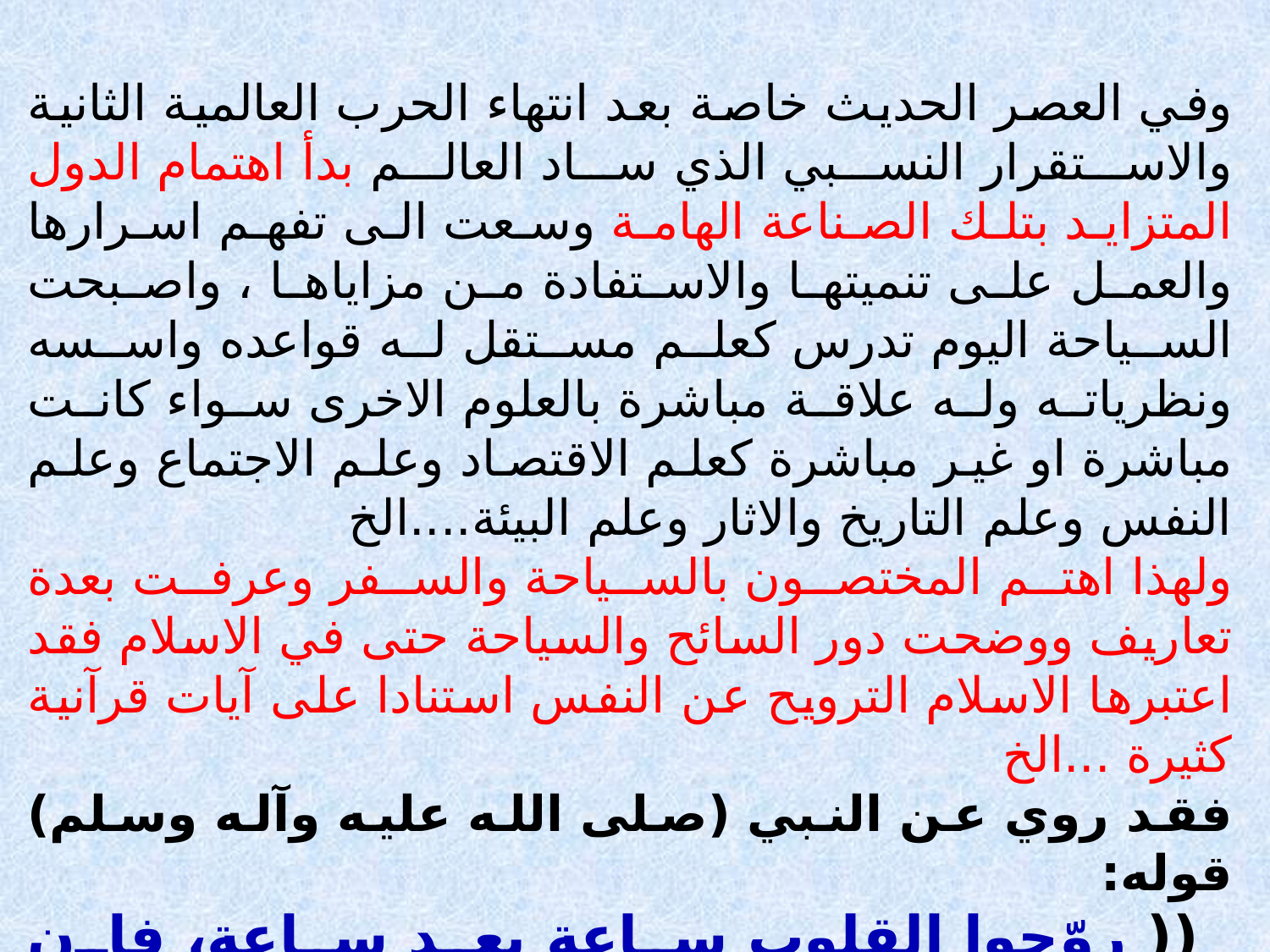

وفي العصر الحديث خاصة بعد انتهاء الحرب العالمية الثانية والاستقرار النسبي الذي ساد العالم بدأ اهتمام الدول المتزايد بتلك الصناعة الهامة وسعت الى تفهم اسرارها والعمل على تنميتها والاستفادة من مزاياها ، واصبحت السياحة اليوم تدرس كعلم مستقل له قواعده واسسه ونظرياته وله علاقة مباشرة بالعلوم الاخرى سواء كانت مباشرة او غير مباشرة كعلم الاقتصاد وعلم الاجتماع وعلم النفس وعلم التاريخ والاثار وعلم البيئة....الخ
ولهذا اهتم المختصون بالسياحة والسفر وعرفت بعدة تعاريف ووضحت دور السائح والسياحة حتى في الاسلام فقد اعتبرها الاسلام الترويح عن النفس استنادا على آيات قرآنية كثيرة ...الخ
فقد روي عن النبي (صلى الله عليه وآله وسلم) قوله:
  (( روّحوا القلوب ساعة بعد ساعة، فإن القلوب إذا كلت عميت ))